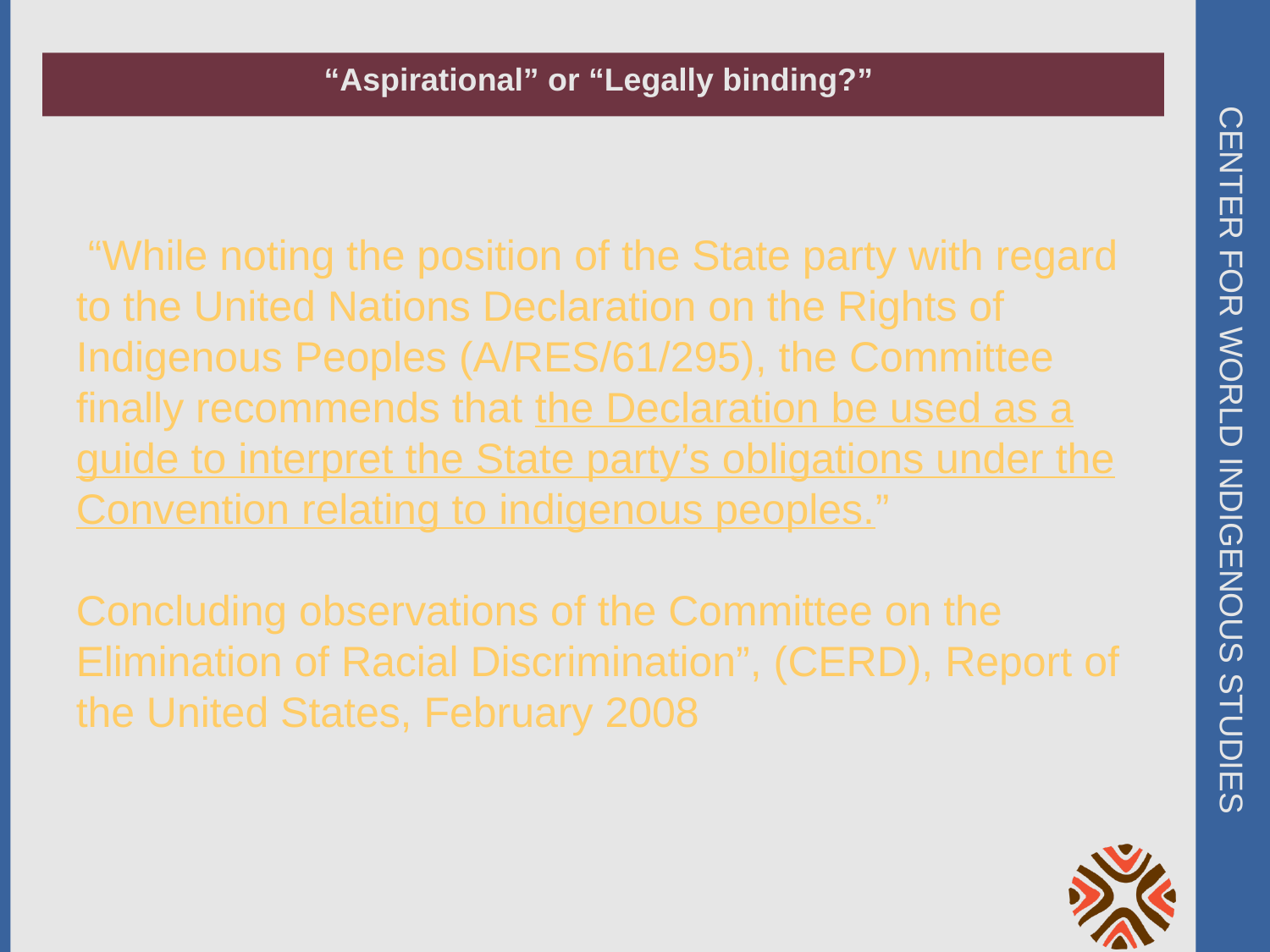

“Aspirational” or “Legally binding?”
# Center for world indigenous studies
 “While noting the position of the State party with regard to the United Nations Declaration on the Rights of Indigenous Peoples (A/RES/61/295), the Committee finally recommends that the Declaration be used as a guide to interpret the State party’s obligations under the Convention relating to indigenous peoples.”

Concluding observations of the Committee on the Elimination of Racial Discrimination”, (CERD), Report of the United States, February 2008